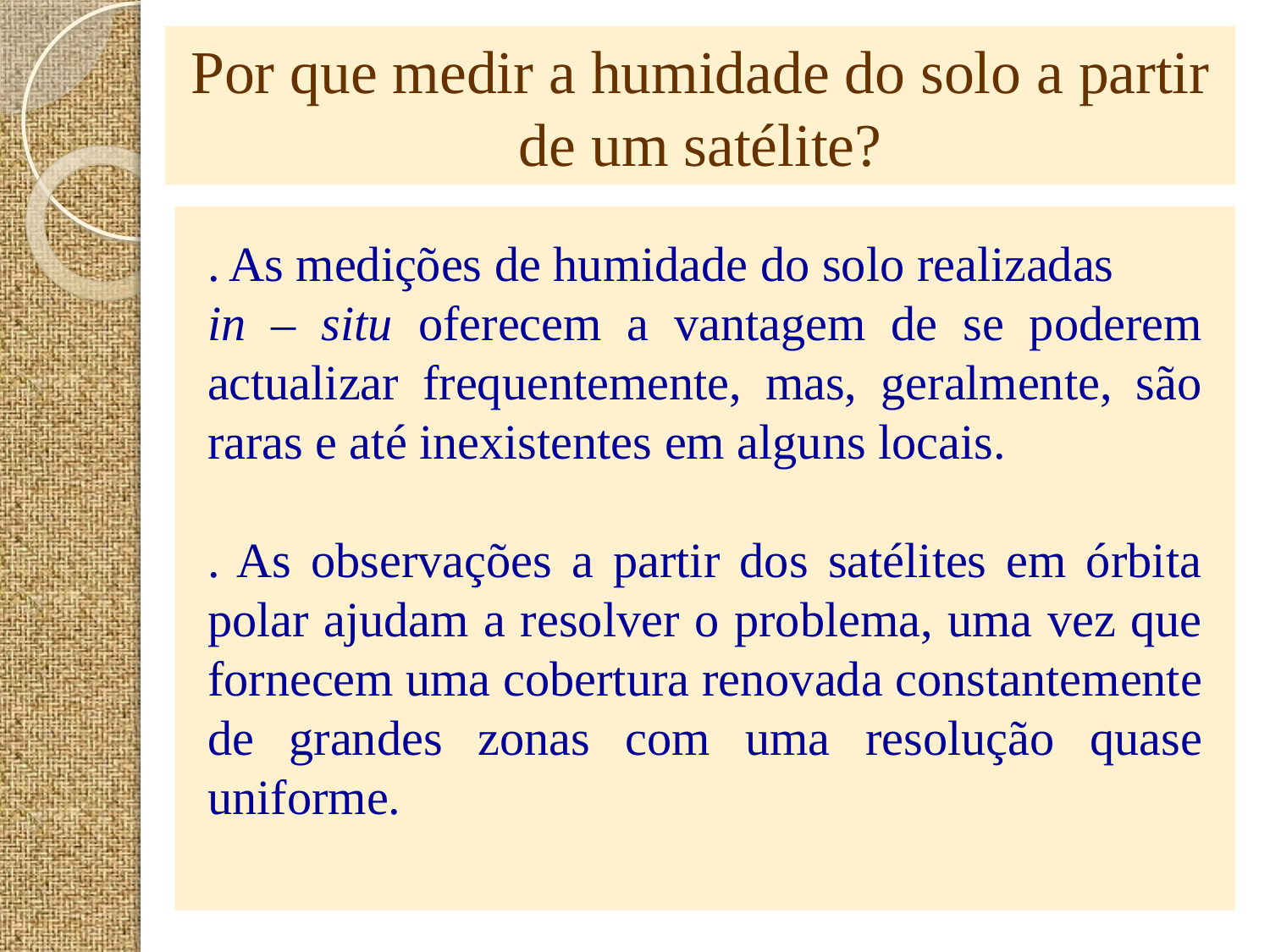

# Por que medir a humidade do solo a partir de um satélite?

. As medições de humidade do solo realizadas
in – situ oferecem a vantagem de se poderem actualizar frequentemente, mas, geralmente, são raras e até inexistentes em alguns locais.

. As observações a partir dos satélites em órbita polar ajudam a resolver o problema, uma vez que fornecem uma cobertura renovada constantemente de grandes zonas com uma resolução quase uniforme.